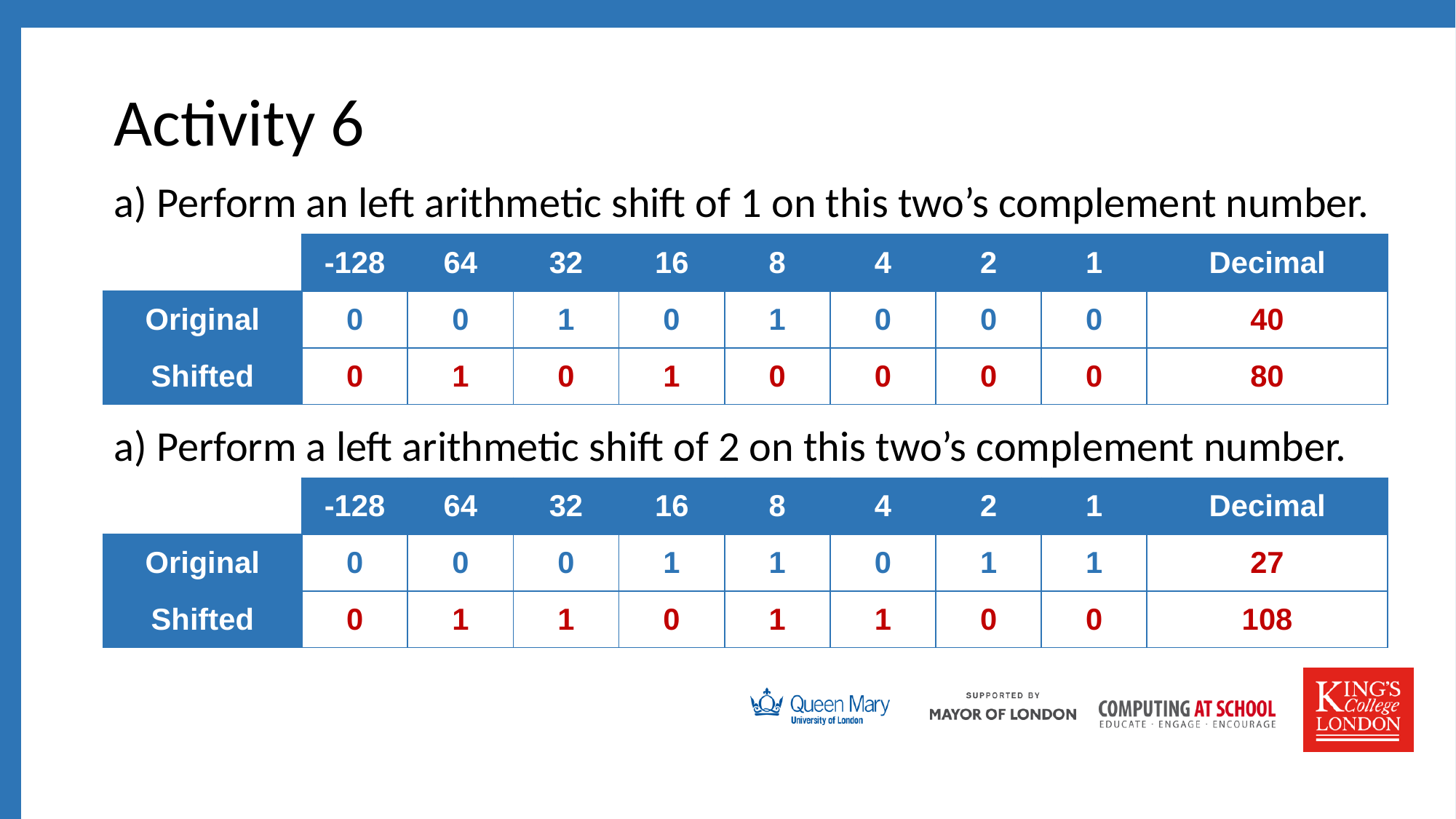

# Activity 6
a) Perform an left arithmetic shift of 1 on this two’s complement number.

a) Perform a left arithmetic shift of 2 on this two’s complement number.

|  | -128 | 64 | 32 | 16 | 8 | 4 | 2 | 1 | Decimal |
| --- | --- | --- | --- | --- | --- | --- | --- | --- | --- |
| Original | 0 | 0 | 1 | 0 | 1 | 0 | 0 | 0 | 40 |
| Shifted | 0 | 1 | 0 | 1 | 0 | 0 | 0 | 0 | 80 |
|  | -128 | 64 | 32 | 16 | 8 | 4 | 2 | 1 | Decimal |
| --- | --- | --- | --- | --- | --- | --- | --- | --- | --- |
| Original | 0 | 0 | 0 | 1 | 1 | 0 | 1 | 1 | 27 |
| Shifted | 0 | 1 | 1 | 0 | 1 | 1 | 0 | 0 | 108 |